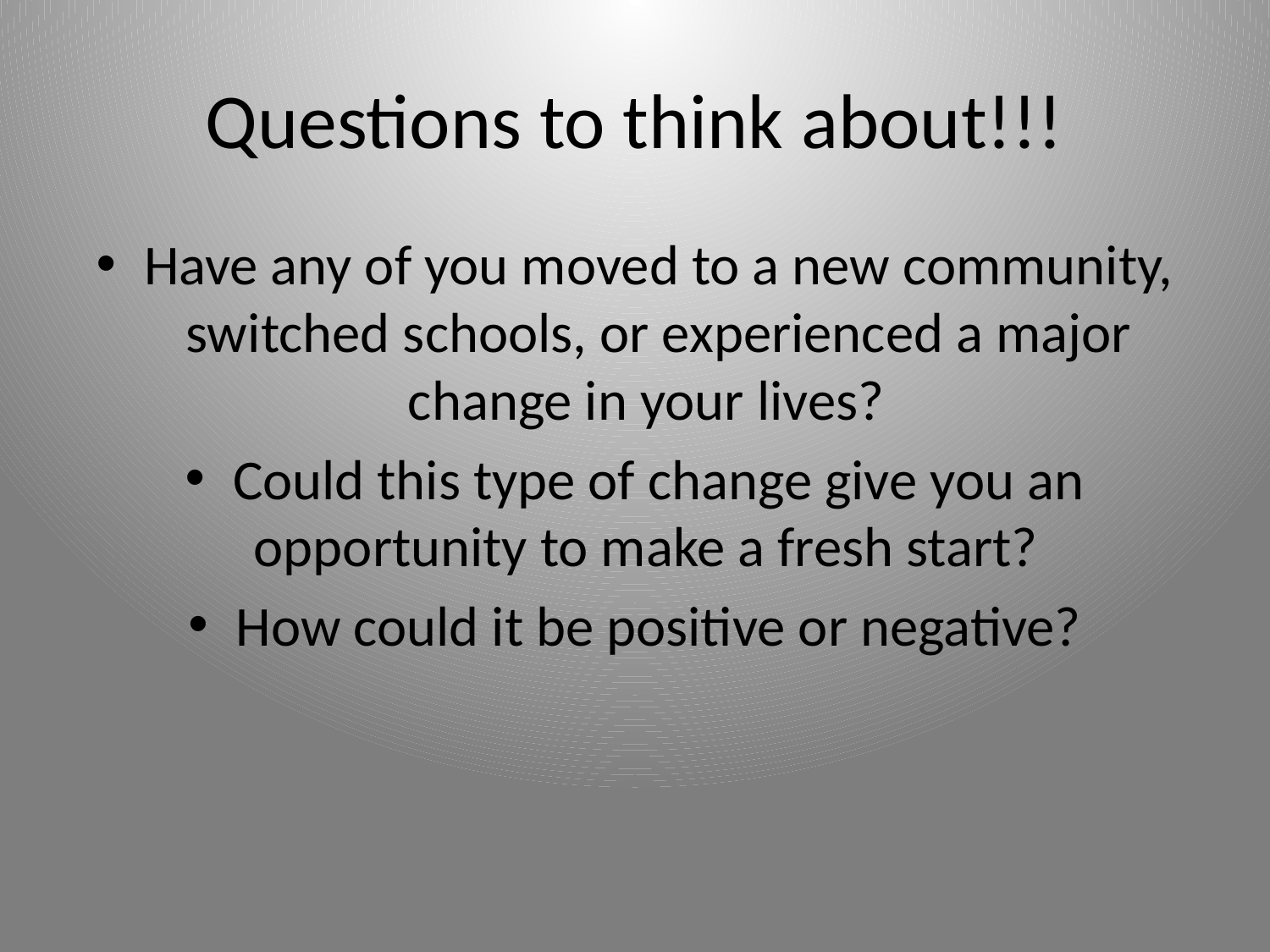

# Questions to think about!!!
Have any of you moved to a new community, switched schools, or experienced a major change in your lives?
Could this type of change give you an opportunity to make a fresh start?
How could it be positive or negative?